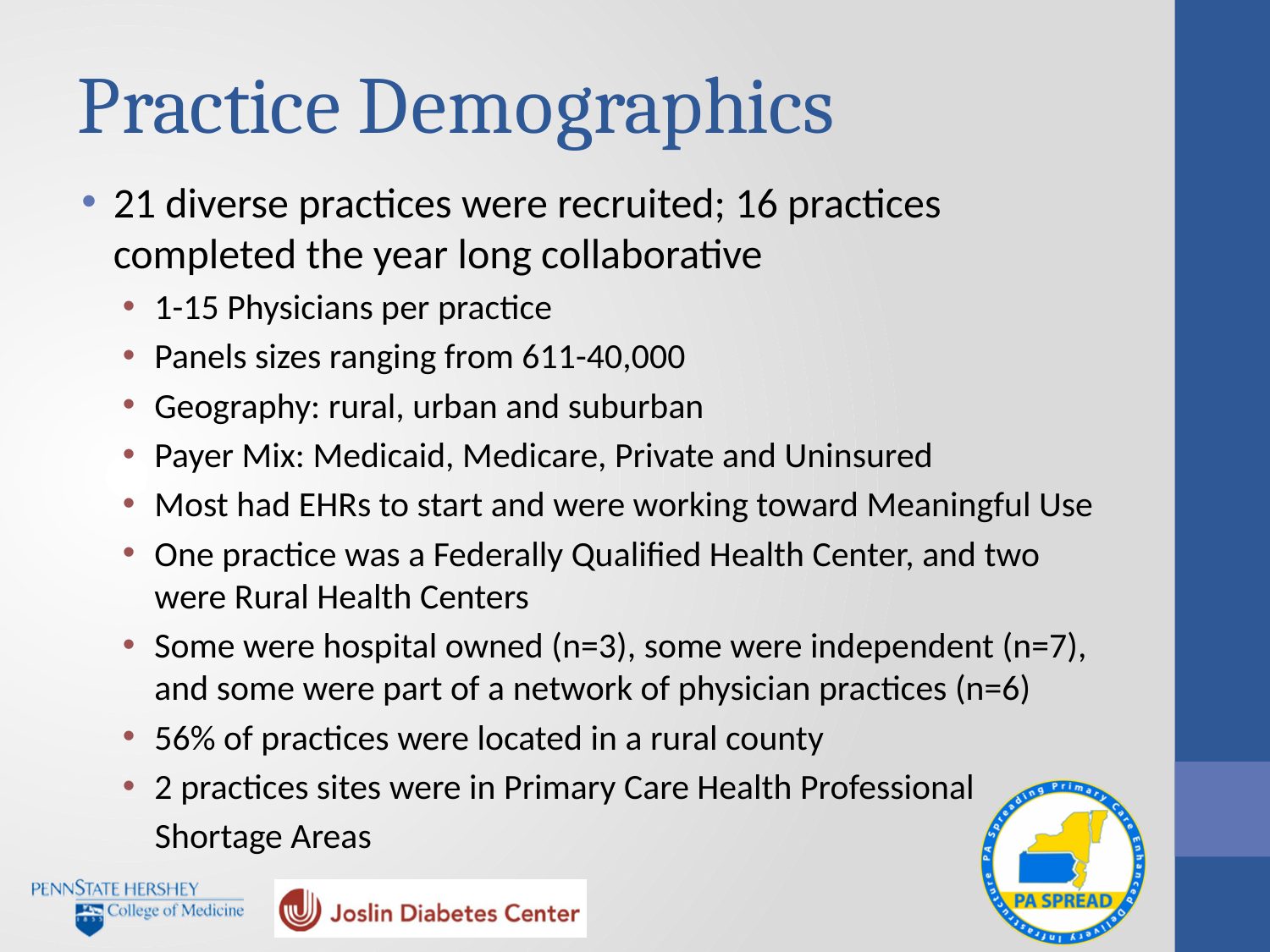

# Practice Demographics
21 diverse practices were recruited; 16 practices completed the year long collaborative
1-15 Physicians per practice
Panels sizes ranging from 611-40,000
Geography: rural, urban and suburban
Payer Mix: Medicaid, Medicare, Private and Uninsured
Most had EHRs to start and were working toward Meaningful Use
One practice was a Federally Qualified Health Center, and two were Rural Health Centers
Some were hospital owned (n=3), some were independent (n=7), and some were part of a network of physician practices (n=6)
56% of practices were located in a rural county
2 practices sites were in Primary Care Health Professional
    Shortage Areas